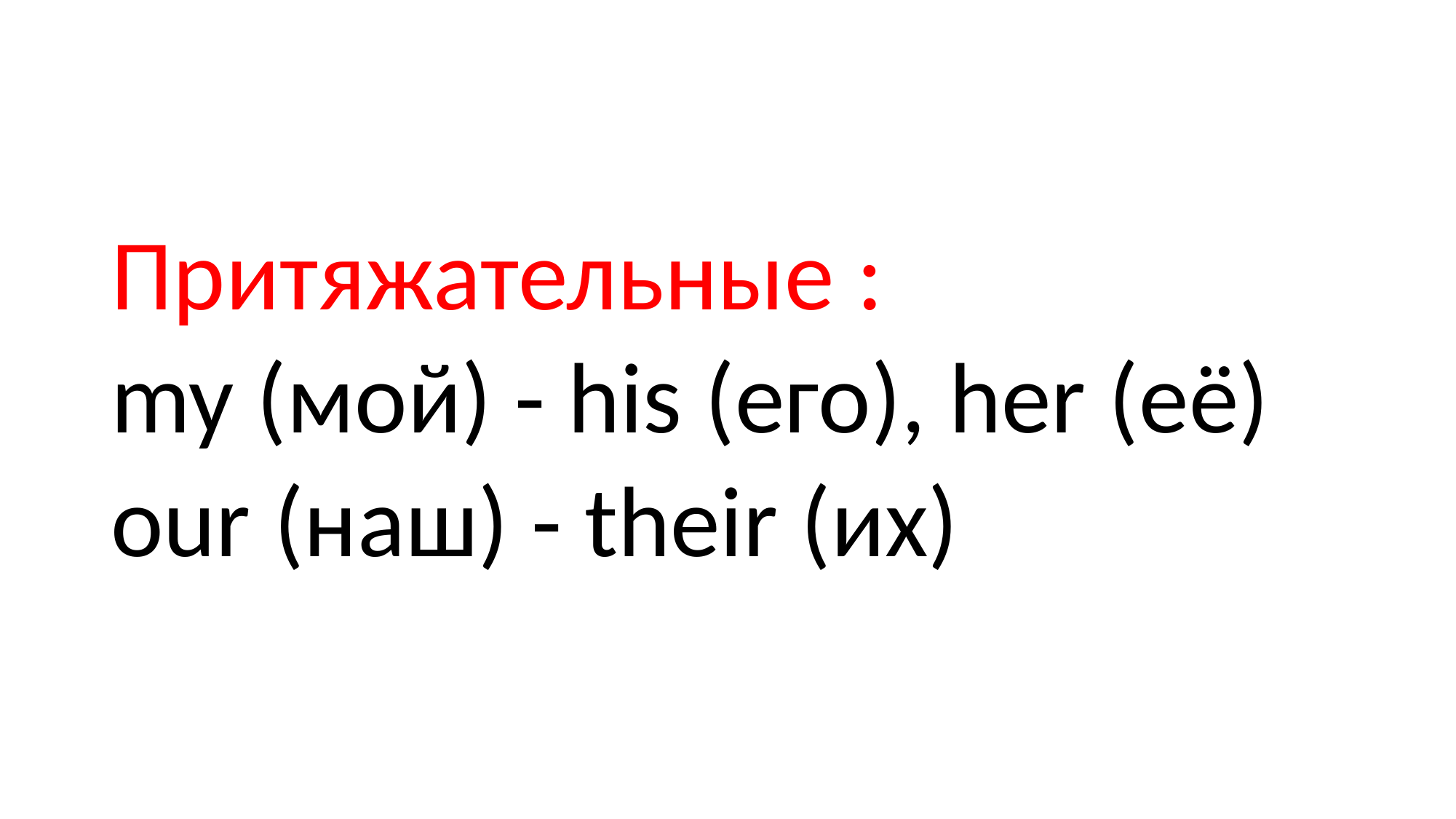

#
Притяжательные :
my (мой) - his (его), her (её)
our (наш) - their (их)